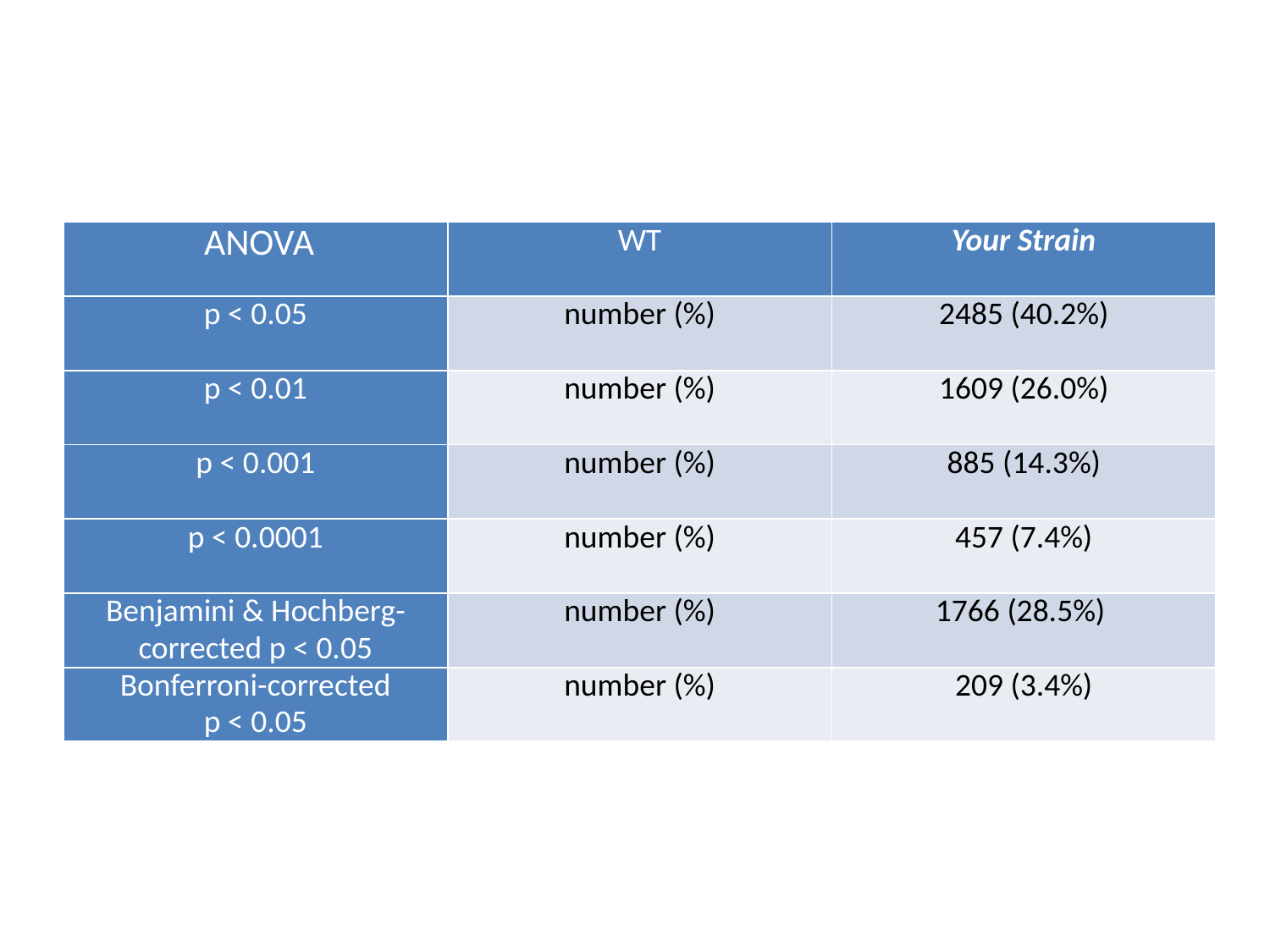

| ANOVA | WT | Your Strain |
| --- | --- | --- |
| p < 0.05 | number (%) | 2485 (40.2%) |
| p < 0.01 | number (%) | 1609 (26.0%) |
| p < 0.001 | number (%) | 885 (14.3%) |
| p < 0.0001 | number (%) | 457 (7.4%) |
| Benjamini & Hochberg-corrected p < 0.05 | number (%) | 1766 (28.5%) |
| Bonferroni-corrected p < 0.05 | number (%) | 209 (3.4%) |